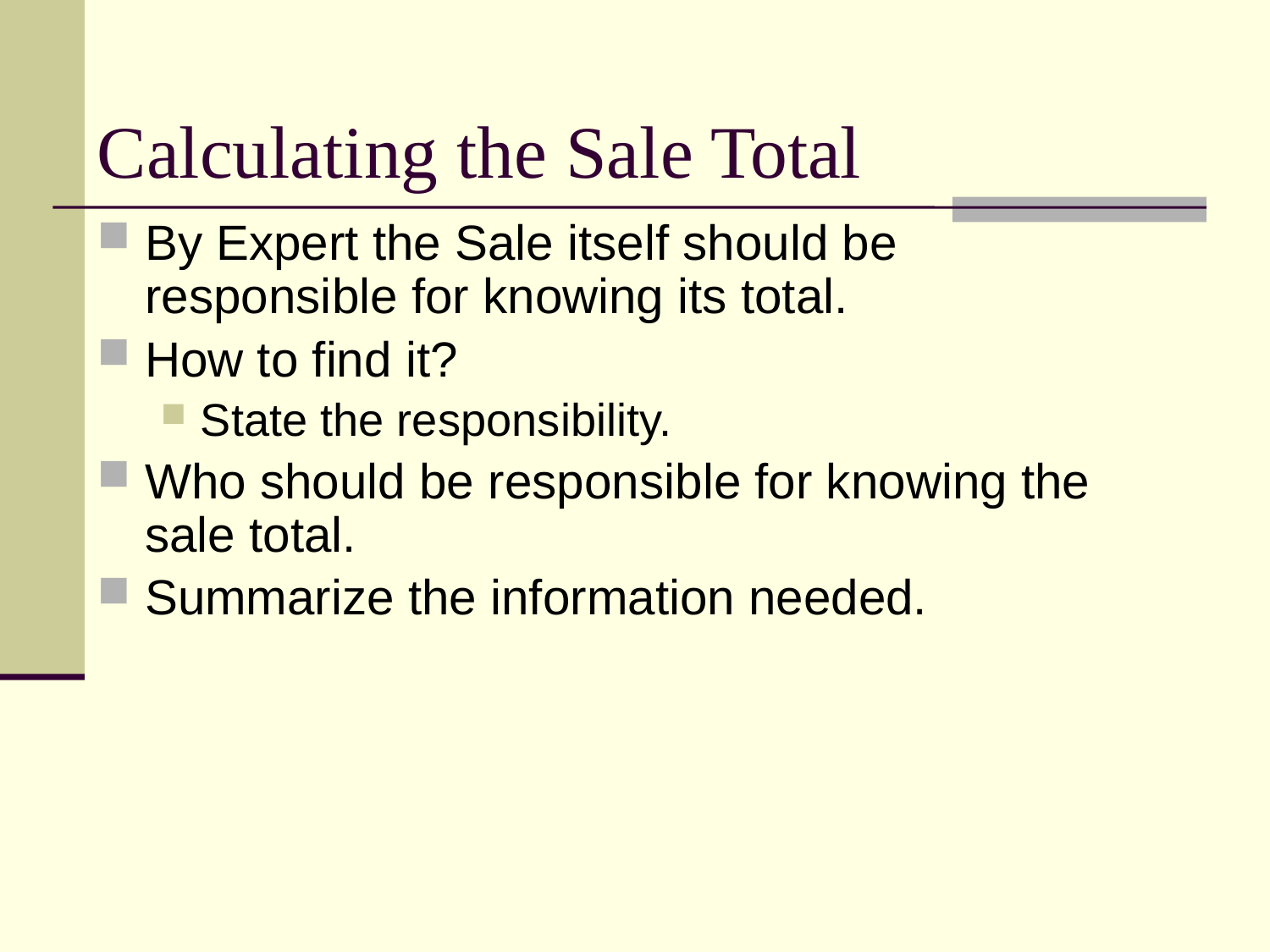

# Calculating the Sale Total
By Expert the Sale itself should be responsible for knowing its total.
How to find it?
State the responsibility.
Who should be responsible for knowing the sale total.
Summarize the information needed.